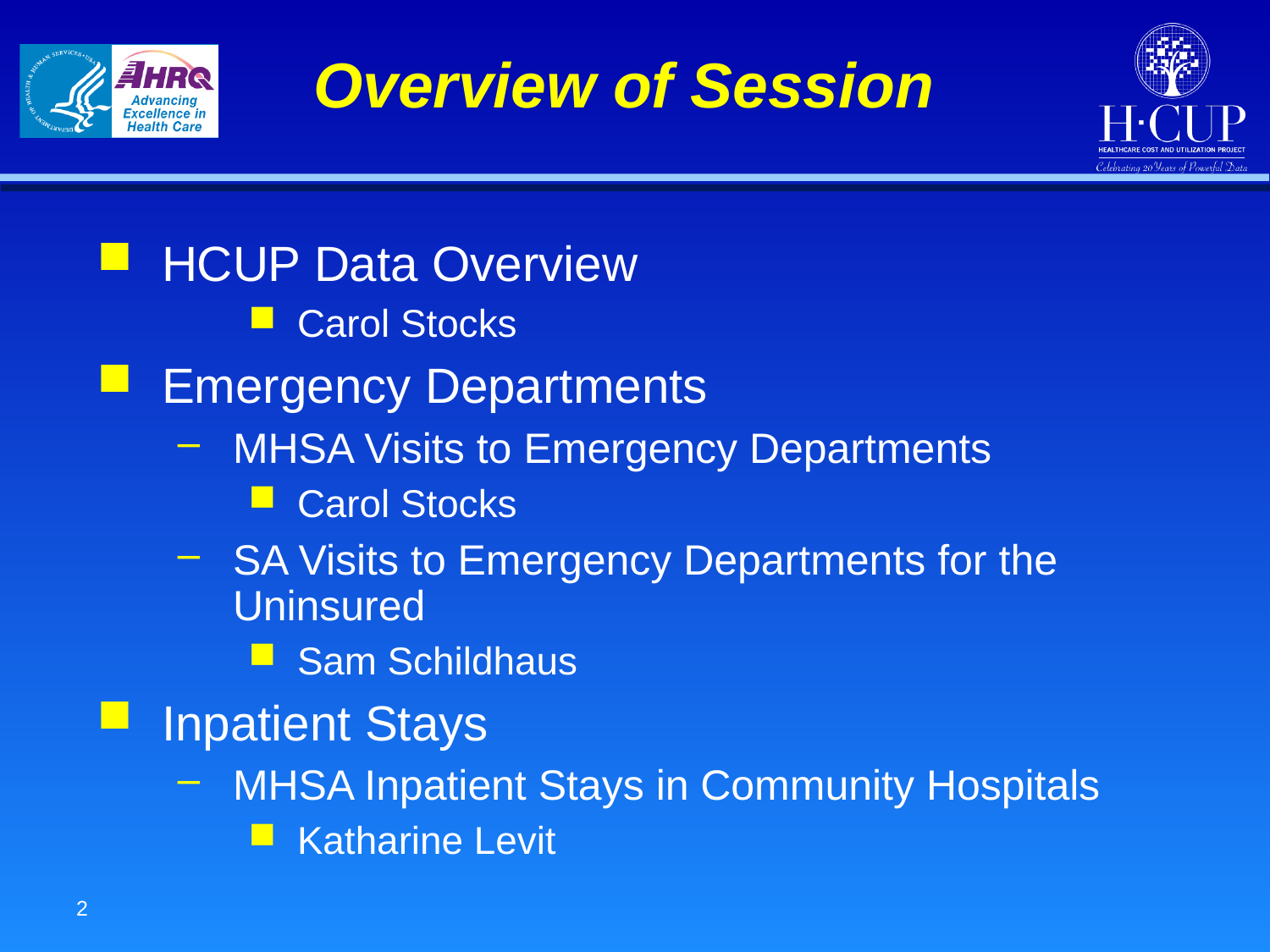

# Overview of Session
HCUP Data Overview
Carol Stocks
Emergency Departments
MHSA Visits to Emergency Departments
Carol Stocks
SA Visits to Emergency Departments for the Uninsured
Sam Schildhaus
Inpatient Stays
MHSA Inpatient Stays in Community Hospitals
Katharine Levit
2